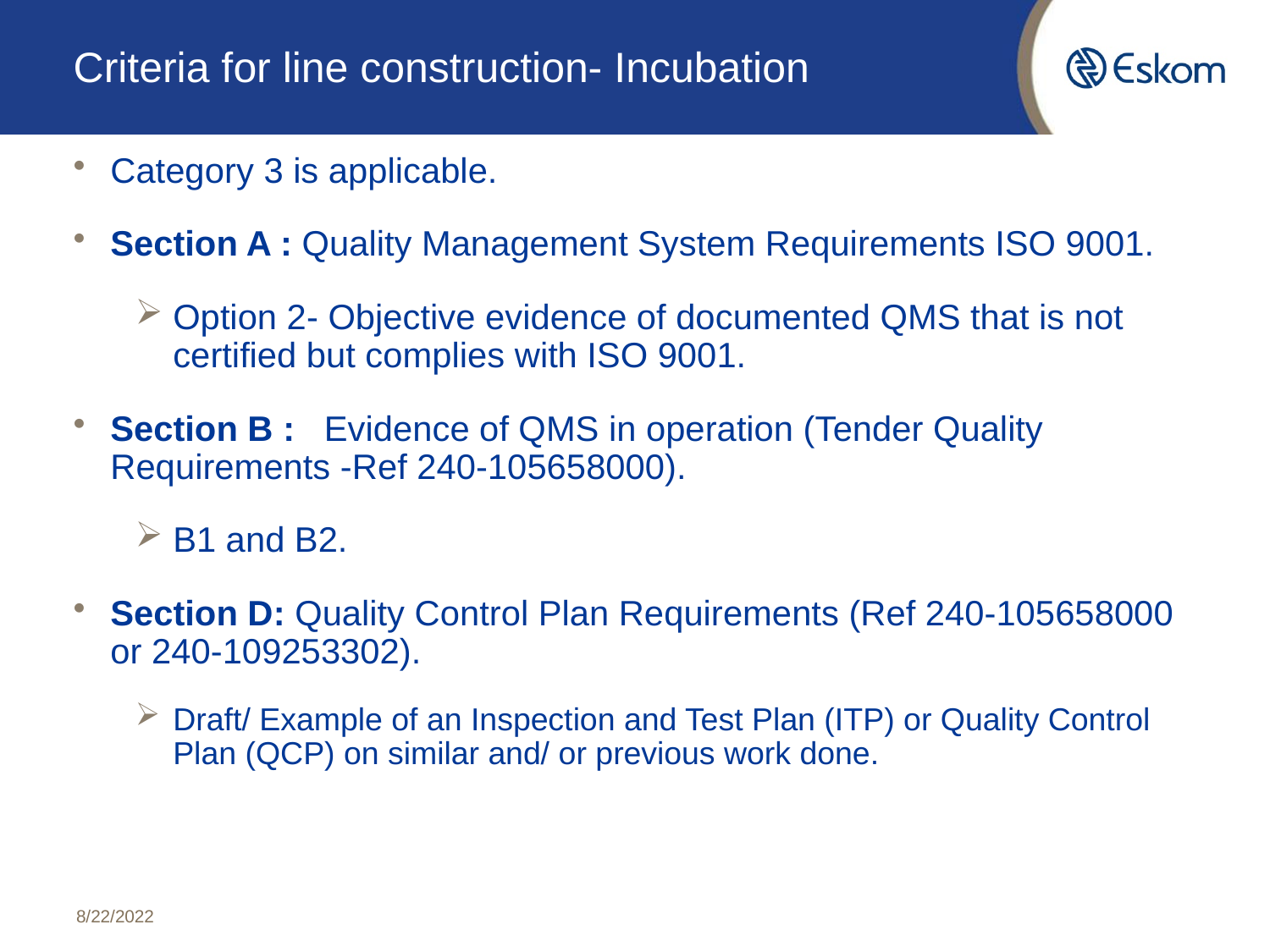

# Criteria for line construction- Incubation
Category 3 is applicable.
Section A : Quality Management System Requirements ISO 9001.
Option 2- Objective evidence of documented QMS that is not certified but complies with ISO 9001.
Section B :   Evidence of QMS in operation (Tender Quality Requirements -Ref 240-105658000).
B1 and B2.
Section D: Quality Control Plan Requirements (Ref 240-105658000 or 240-109253302).
Draft/ Example of an Inspection and Test Plan (ITP) or Quality Control Plan (QCP) on similar and/ or previous work done.

8/22/2022